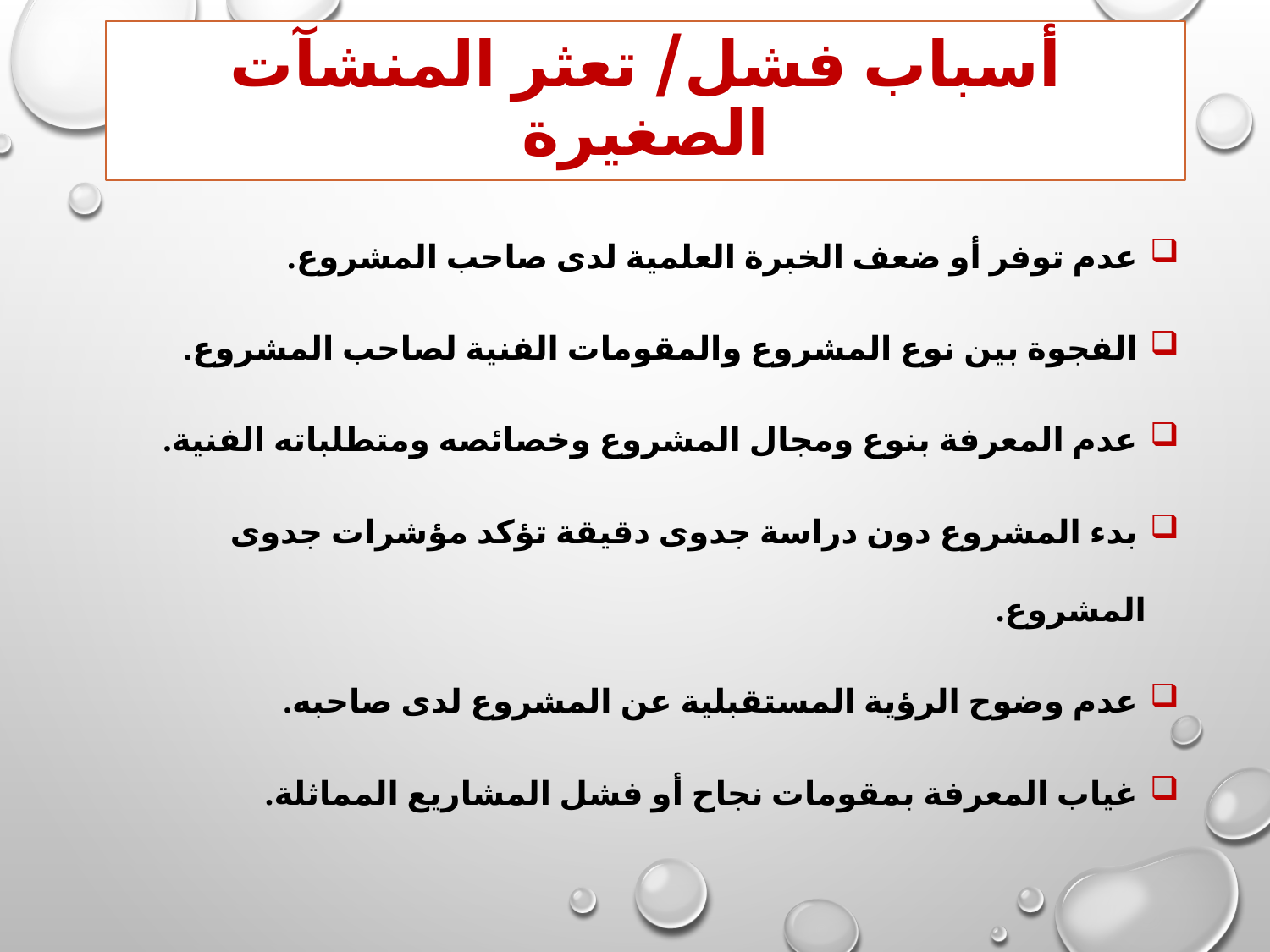

# أسباب فشل/ تعثر المنشآت الصغيرة
 عدم توفر أو ضعف الخبرة العلمية لدى صاحب المشروع.
 الفجوة بين نوع المشروع والمقومات الفنية لصاحب المشروع.
 عدم المعرفة بنوع ومجال المشروع وخصائصه ومتطلباته الفنية.
 بدء المشروع دون دراسة جدوى دقيقة تؤكد مؤشرات جدوى المشروع.
 عدم وضوح الرؤية المستقبلية عن المشروع لدى صاحبه.
 غياب المعرفة بمقومات نجاح أو فشل المشاريع المماثلة.